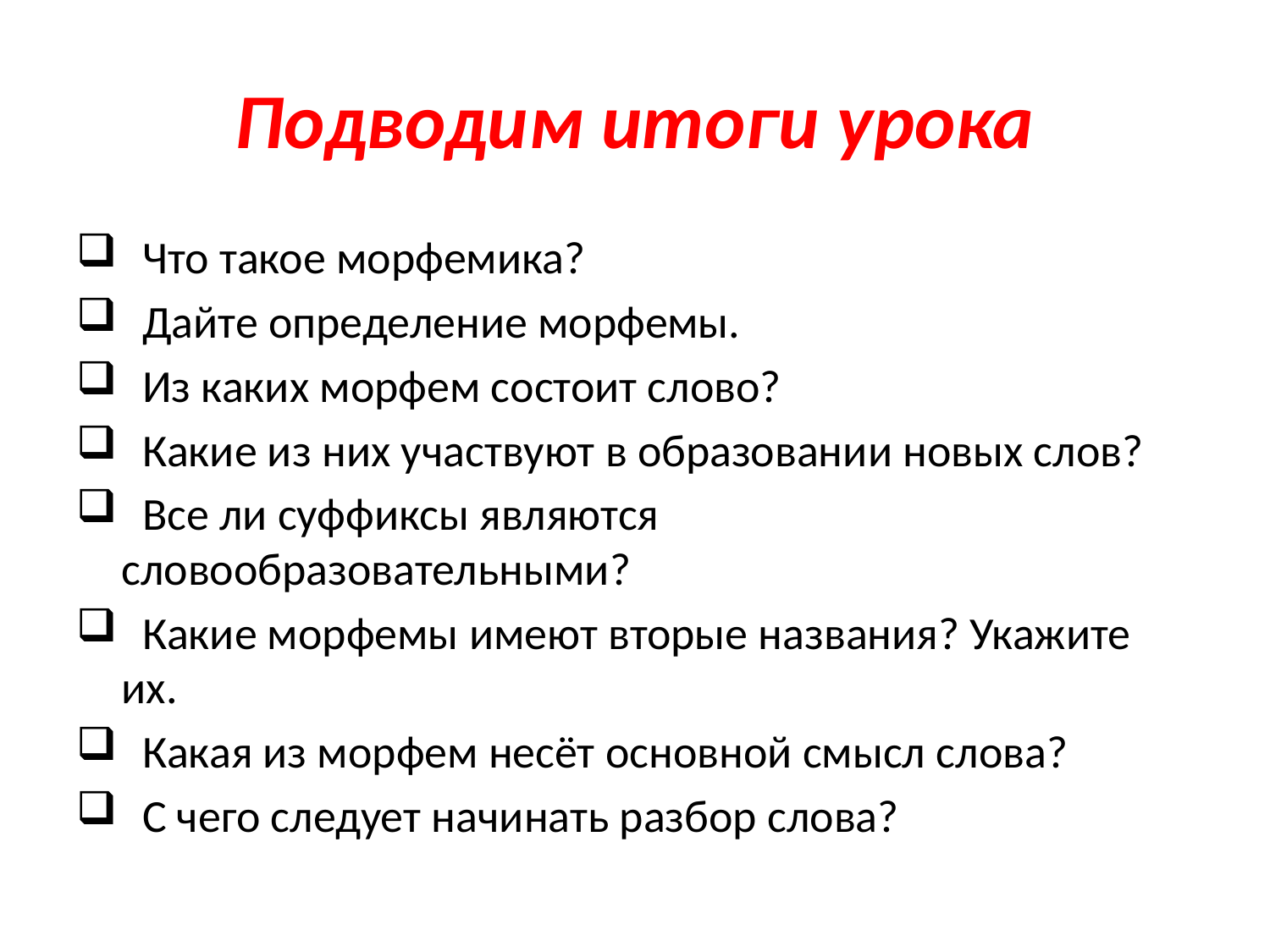

# Подводим итоги урока
  Что такое морфемика?
  Дайте определение морфемы.
  Из каких морфем состоит слово?
  Какие из них участвуют в образовании новых слов?
  Все ли суффиксы являются    словообразовательными?
  Какие морфемы имеют вторые названия? Укажите  их.
  Какая из морфем несёт основной смысл слова?
  С чего следует начинать разбор слова?